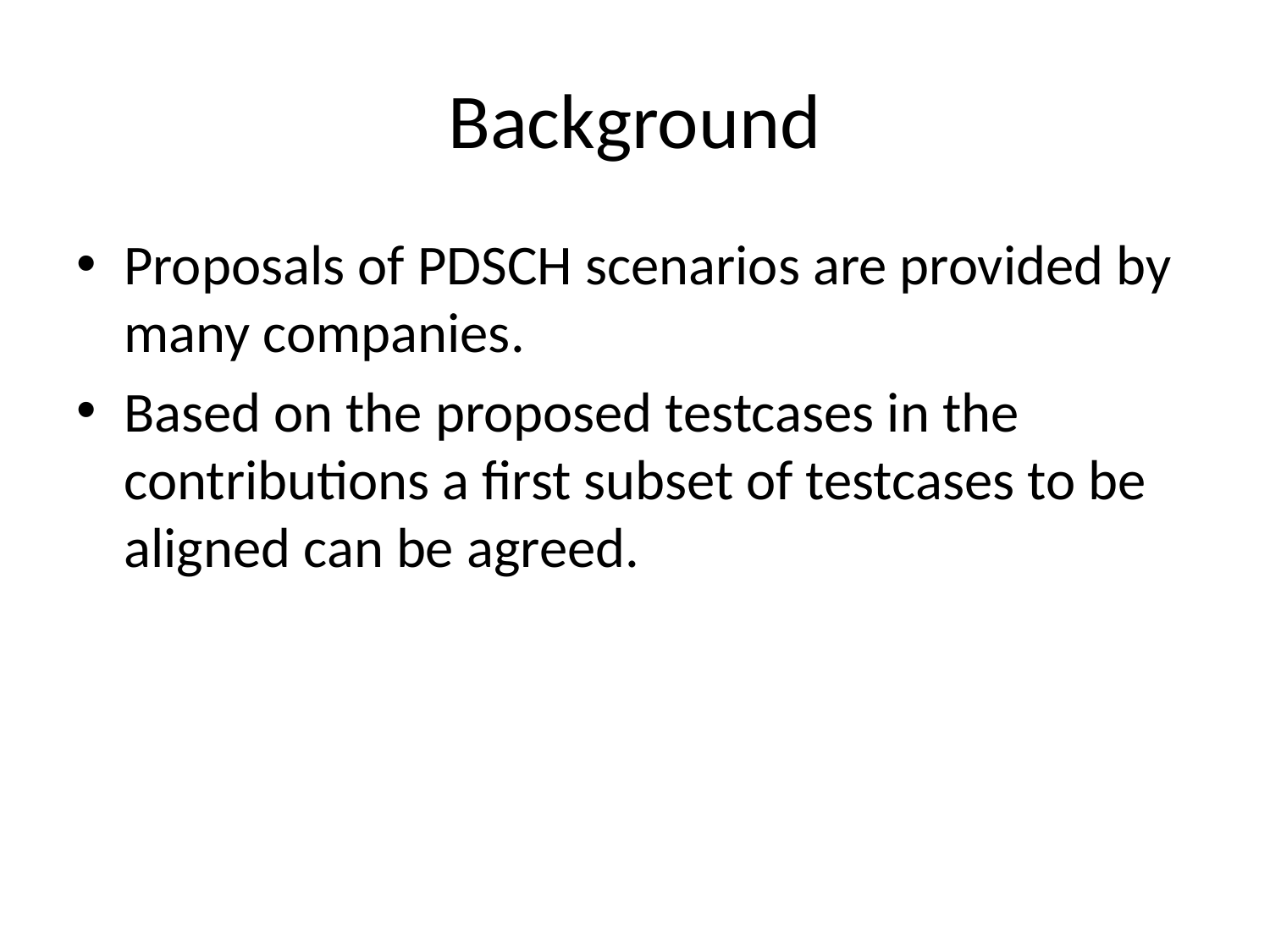

# Background
Proposals of PDSCH scenarios are provided by many companies.
Based on the proposed testcases in the contributions a first subset of testcases to be aligned can be agreed.